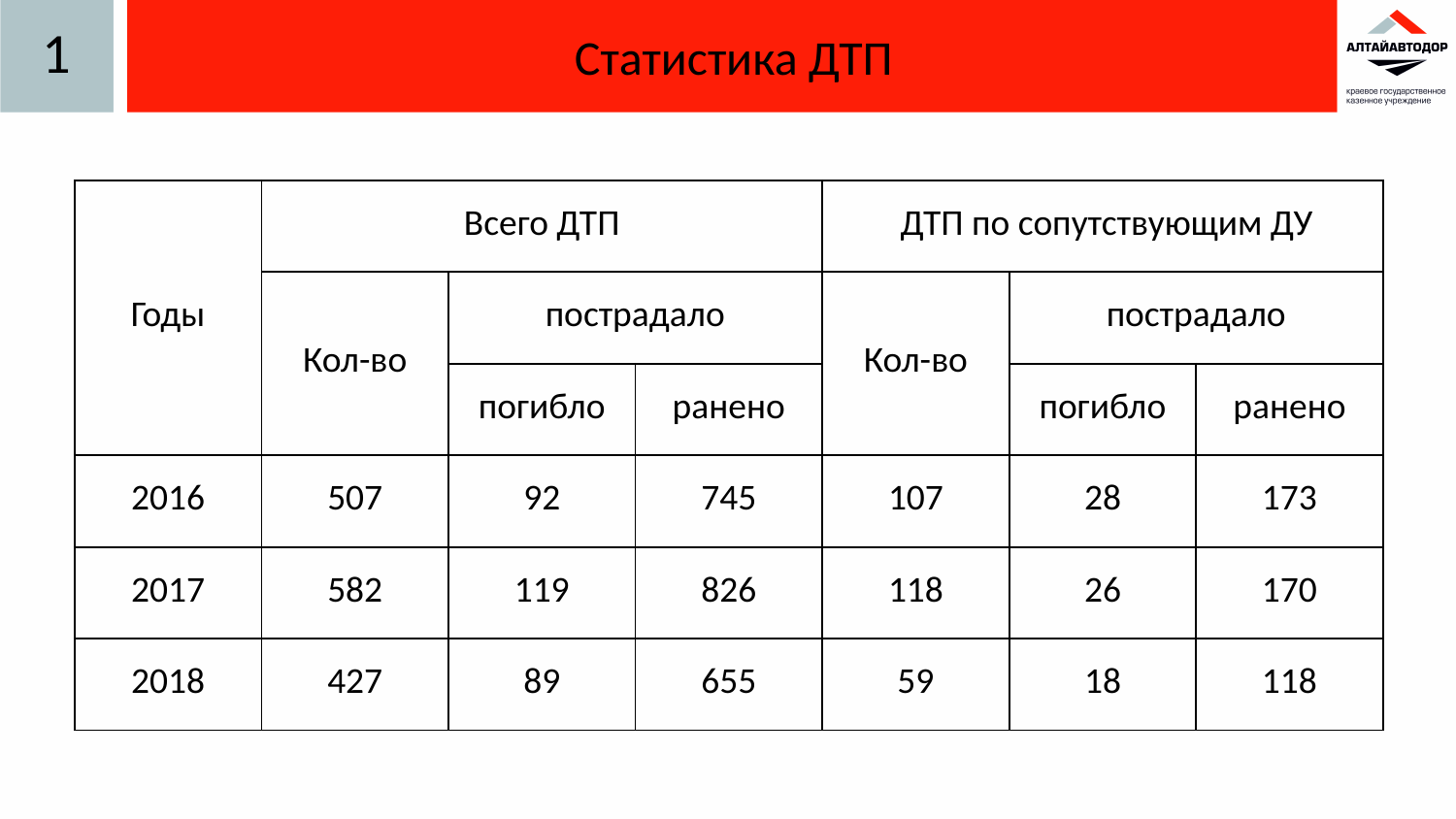

# Статистика ДТП
1

| Годы | Всего ДТП |  |  | ДТП по сопутствующим ДУ |  |  |
| --- | --- | --- | --- | --- | --- | --- |
|  | Кол-во | пострадало |  | Кол-во | пострадало |  |
|  |  | погибло | ранено |  | погибло | ранено |
| 2016 | 507 | 92 | 745 | 107 | 28 | 173 |
| 2017 | 582 | 119 | 826 | 118 | 26 | 170 |
| 2018 | 427 | 89 | 655 | 59 | 18 | 118 |